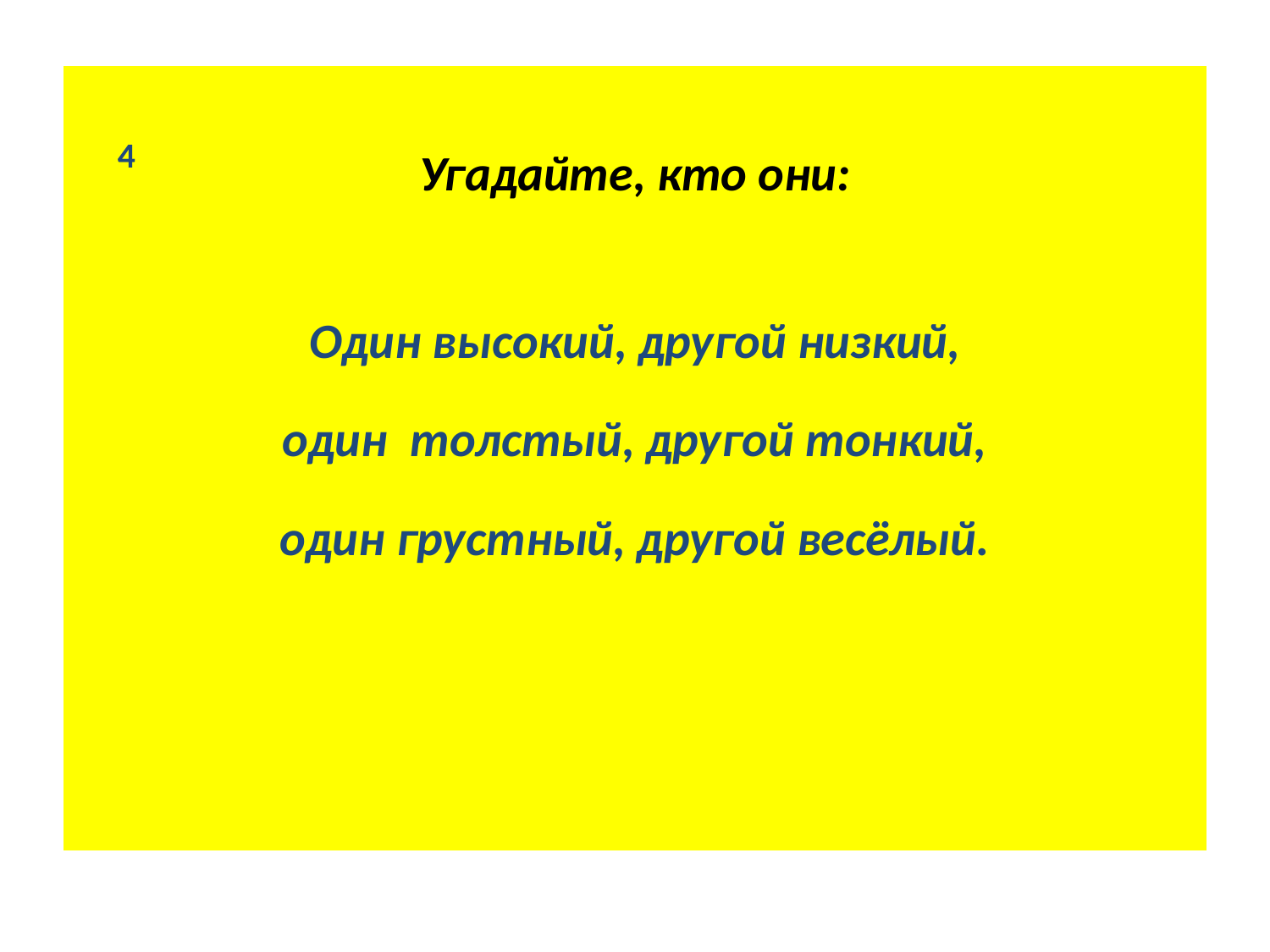

#

Угадайте, кто они:

Один высокий, другой низкий,
один  толстый, другой тонкий,
один грустный, другой весёлый.
4